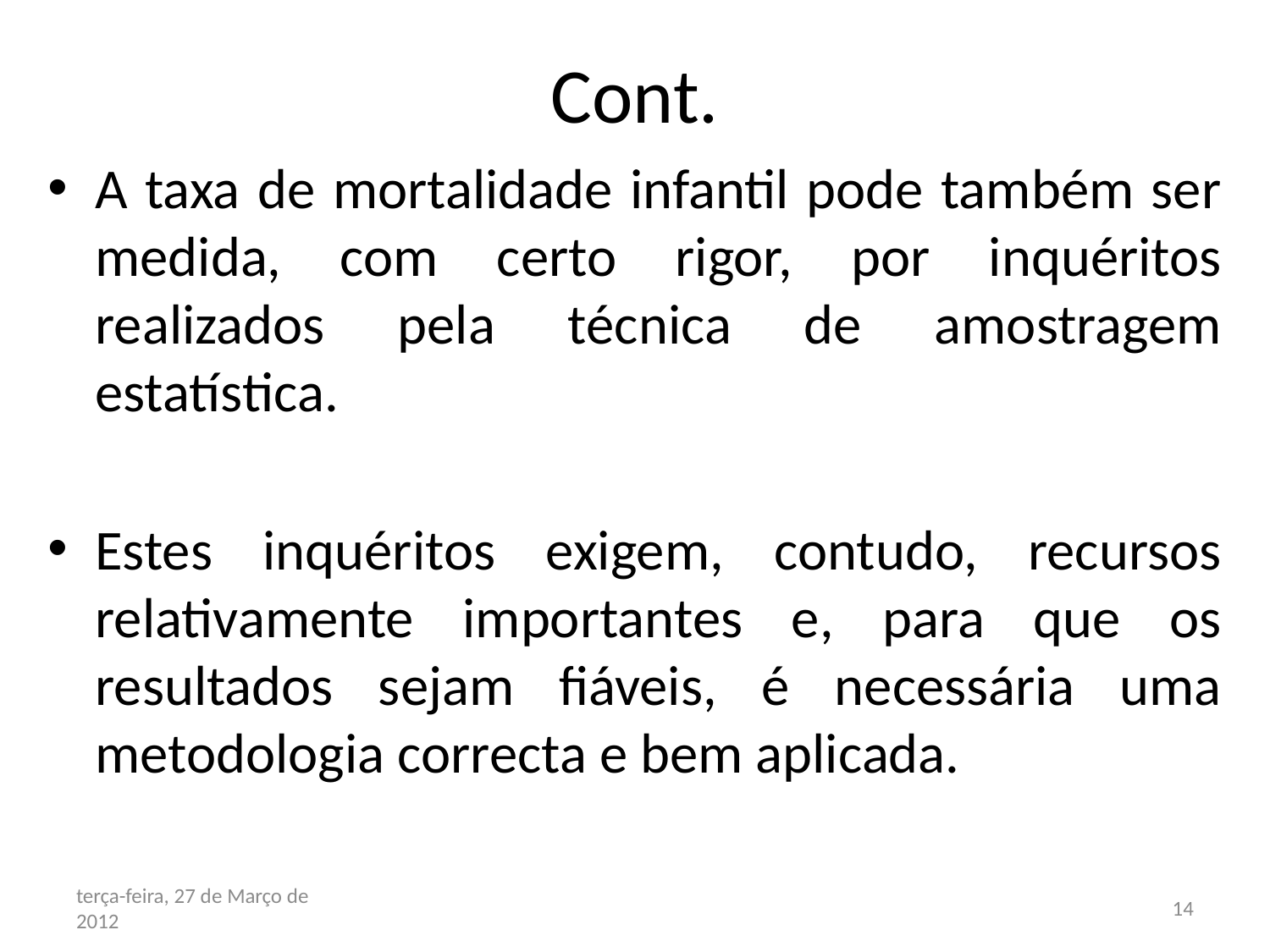

# Cont.
A taxa de mortalidade infantil pode também ser medida, com certo rigor, por inquéritos realizados pela técnica de amostragem estatística.

Estes inquéritos exigem, contudo, recursos relativamente importantes e, para que os resultados sejam fiáveis, é necessária uma metodologia correcta e bem aplicada.

terça-feira, 27 de Março de 2012
14